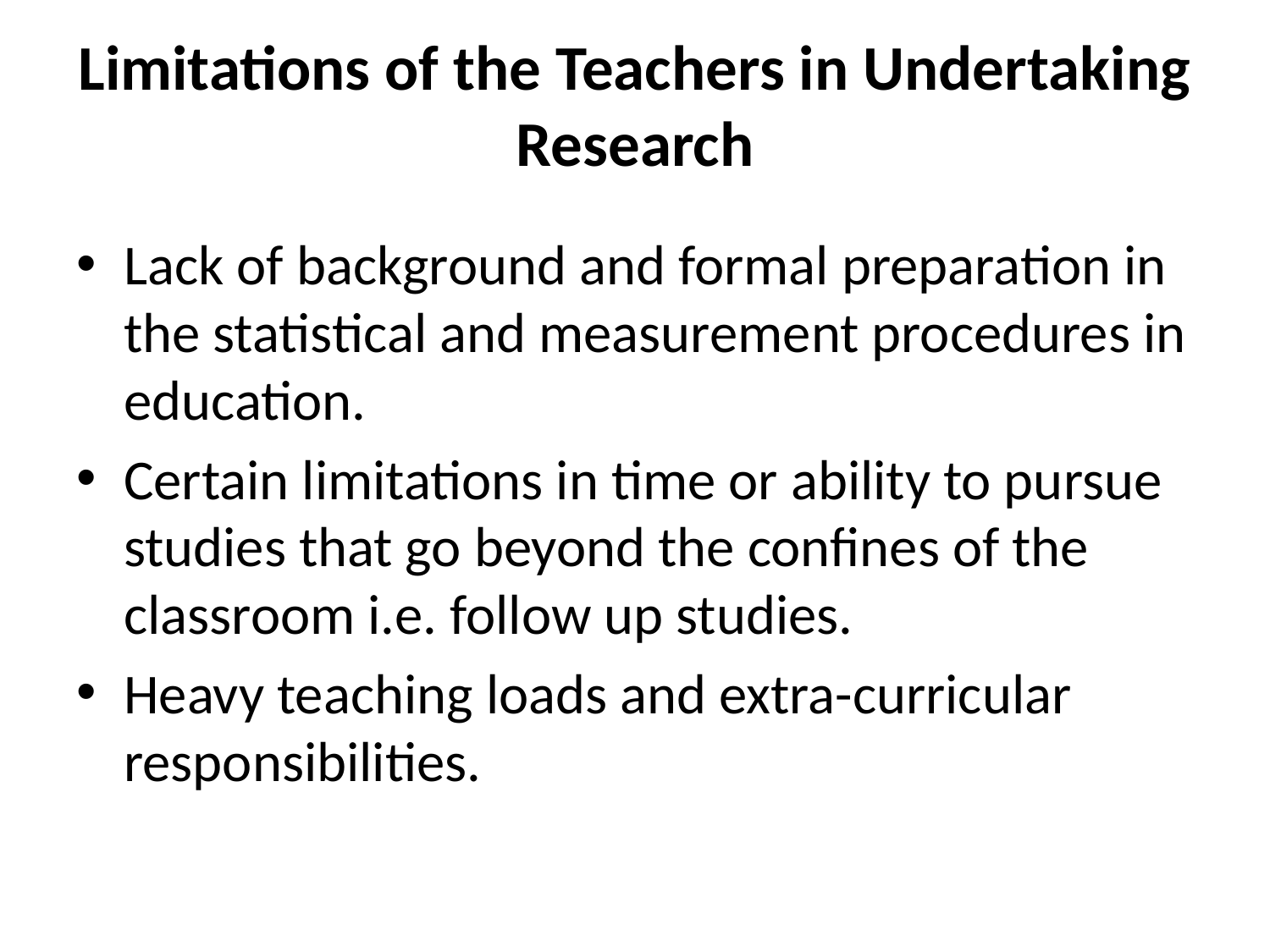

# Limitations of the Teachers in Undertaking Research
Lack of background and formal preparation in the statistical and measurement procedures in education.
Certain limitations in time or ability to pursue studies that go beyond the confines of the classroom i.e. follow up studies.
Heavy teaching loads and extra-curricular responsibilities.